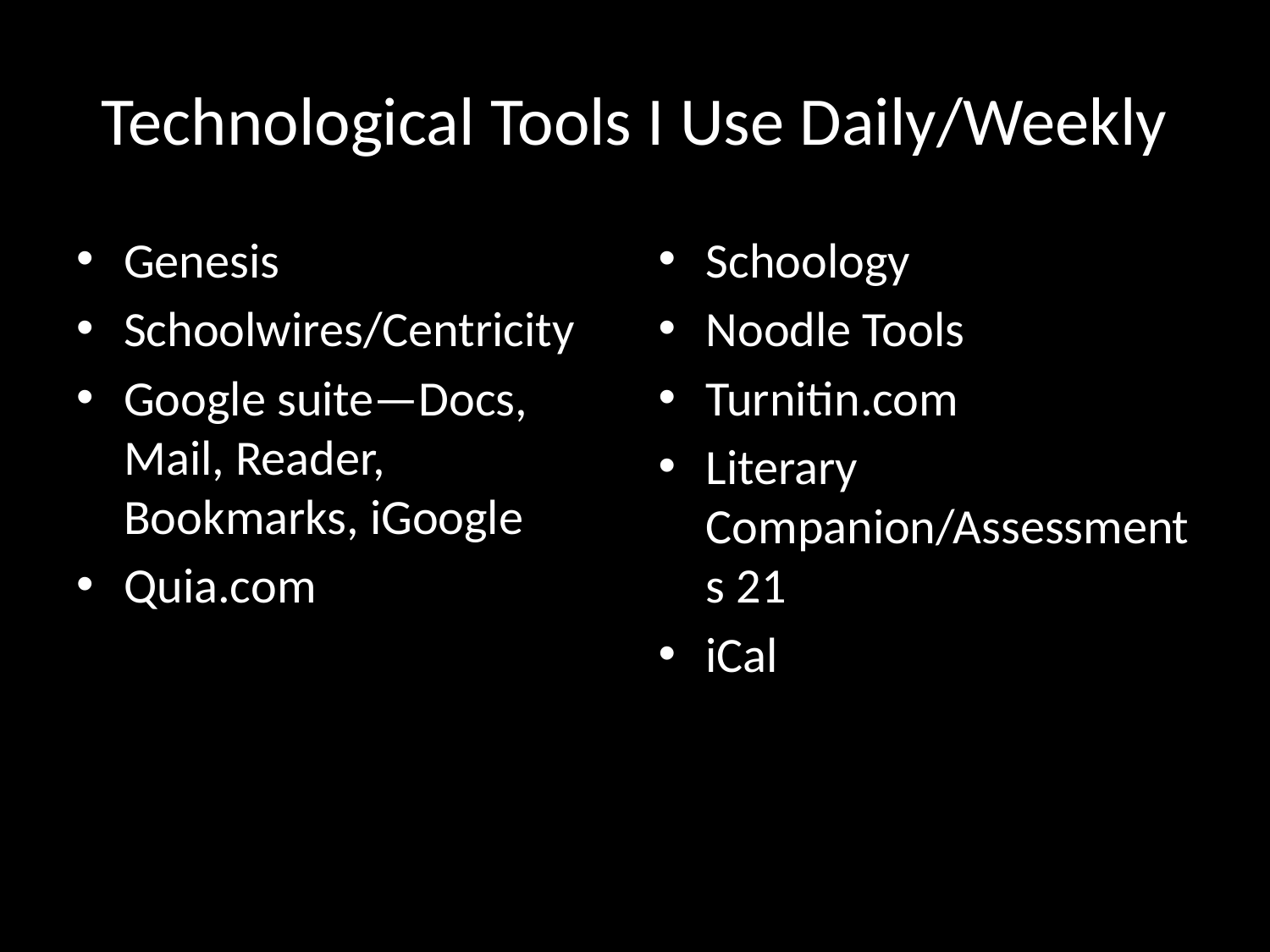

# Technological Tools I Use Daily/Weekly
Genesis
Schoolwires/Centricity
Google suite—Docs, Mail, Reader, Bookmarks, iGoogle
Quia.com

Schoology
Noodle Tools
Turnitin.com
Literary Companion/Assessments 21
iCal